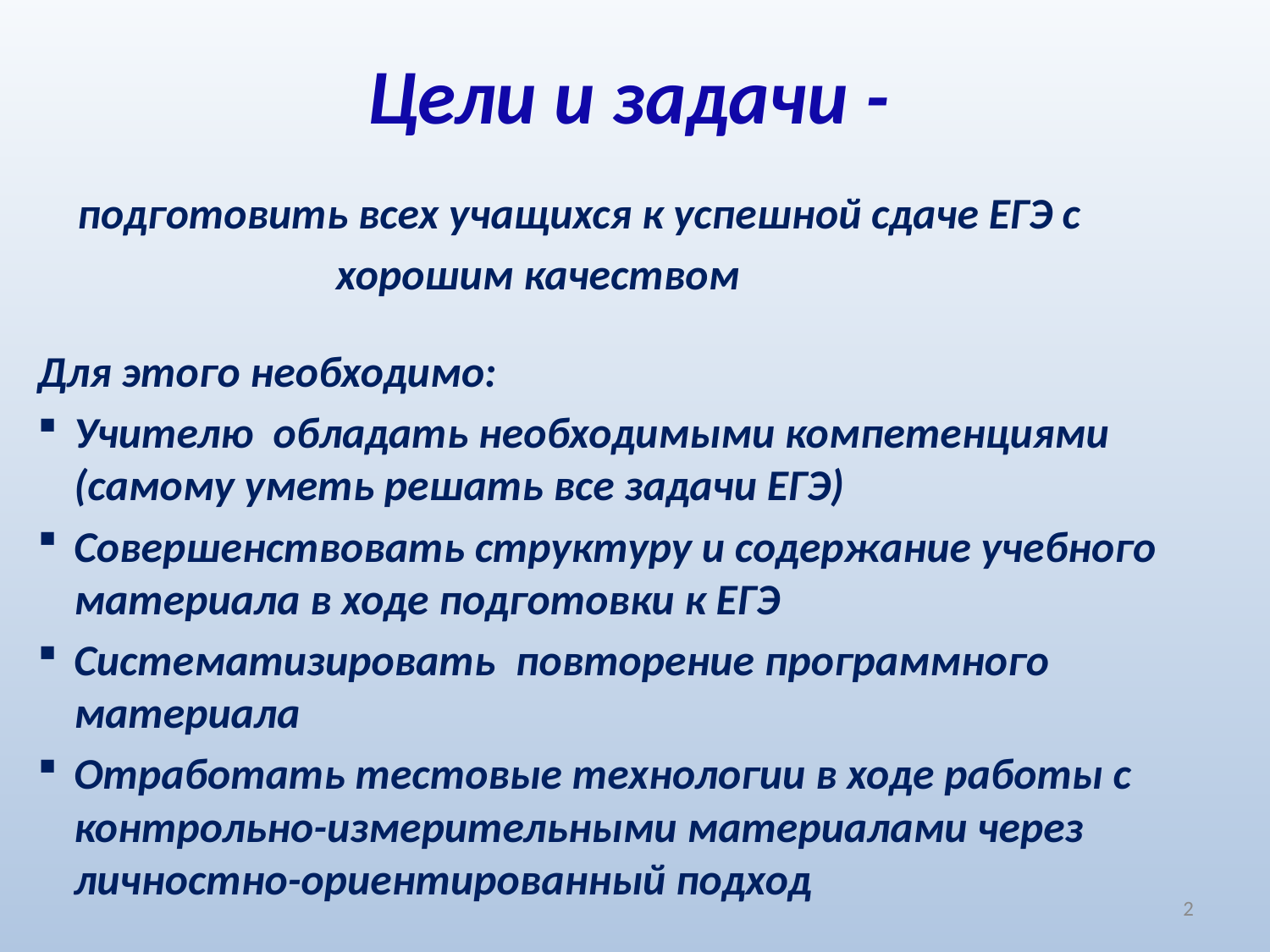

# Цели и задачи -
    подготовить всех учащихся к успешной сдаче ЕГЭ с
                              хорошим качеством

Для этого необходимо:
Учителю  обладать необходимыми компетенциями (самому уметь решать все задачи ЕГЭ)
Совершенствовать структуру и содержание учебного материала в ходе подготовки к ЕГЭ
Систематизировать  повторение программного материала
Отработать тестовые технологии в ходе работы с контрольно-измерительными материалами через личностно-ориентированный подход

2